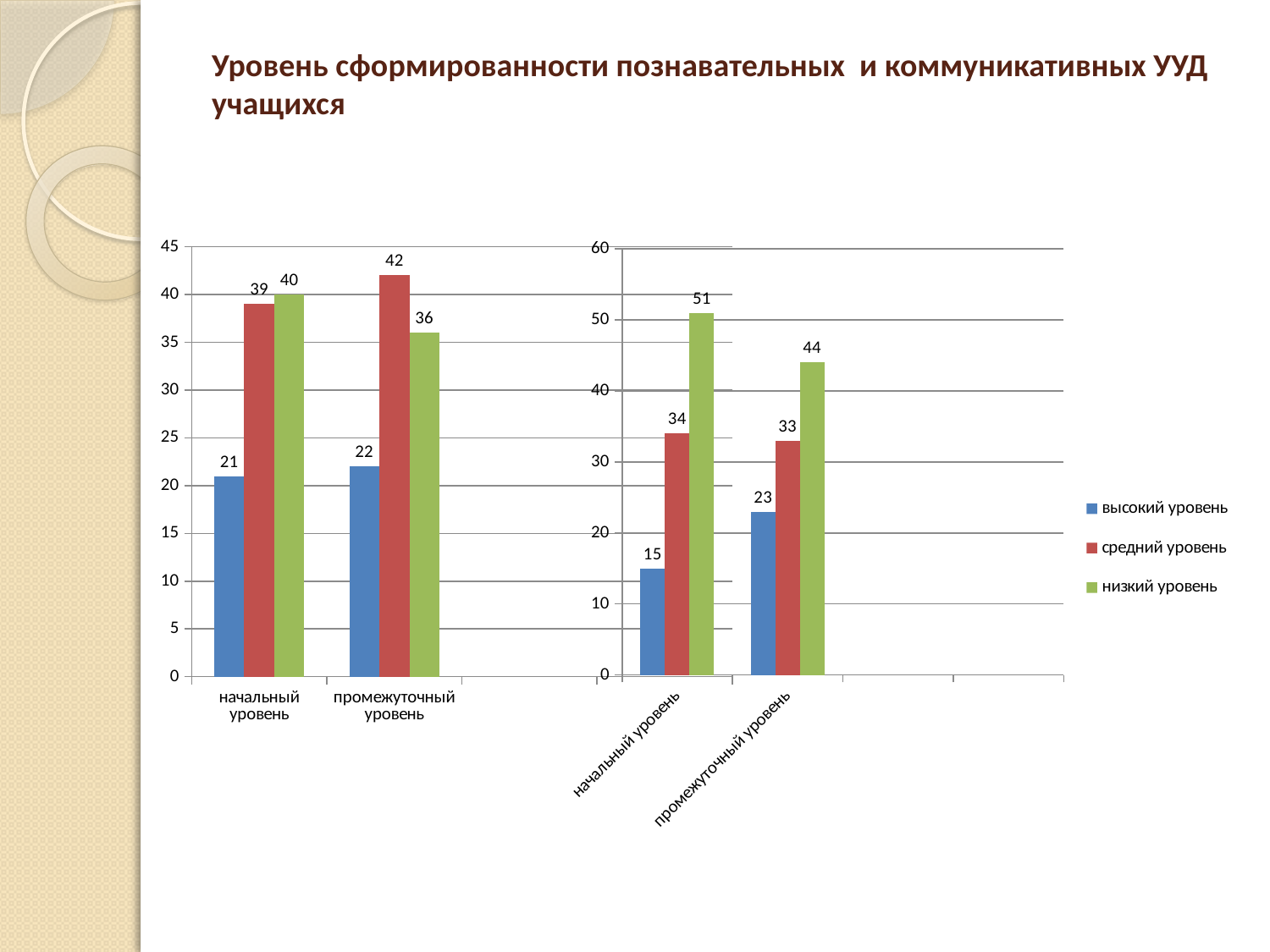

# Уровень сформированности познавательных  и коммуникативных УУД учащихся

### Chart

| Category | высокий уровень | средний уровень | низкий уровень |
|---|---|---|---|
| начальный уровень | 21.0 | 39.0 | 40.0 |
| промежуточный уровень | 22.0 | 42.0 | 36.0 |

### Chart

| Category | высокий уровень | средний уровень | низкий уровень |
|---|---|---|---|
| начальный уровень | 15.0 | 34.0 | 51.0 |
| промежуточный уровень | 23.0 | 33.0 | 44.0 |